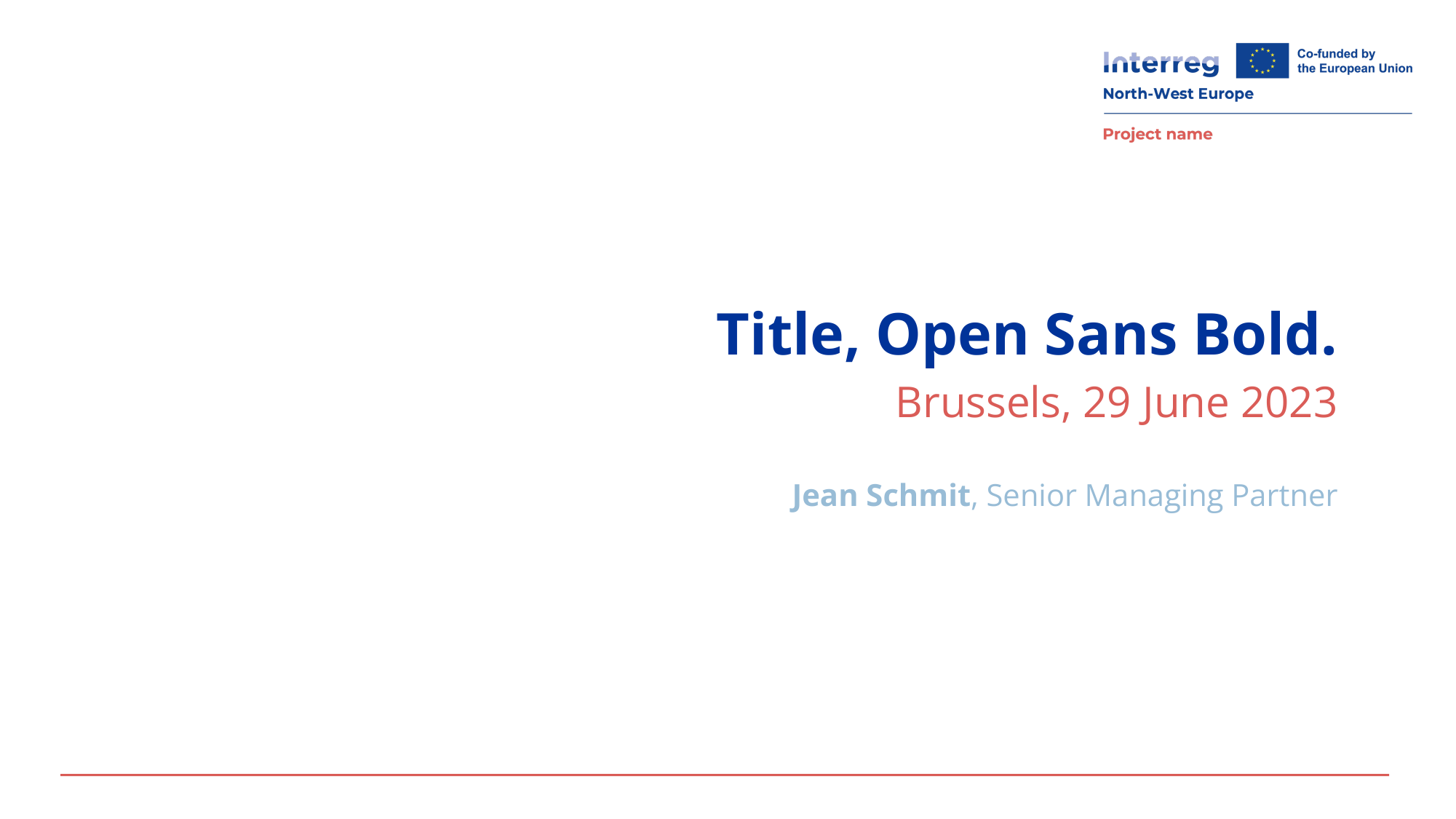

# Title, Open Sans Bold. Brussels, 29 June 2023
Jean Schmit, Senior Managing Partner